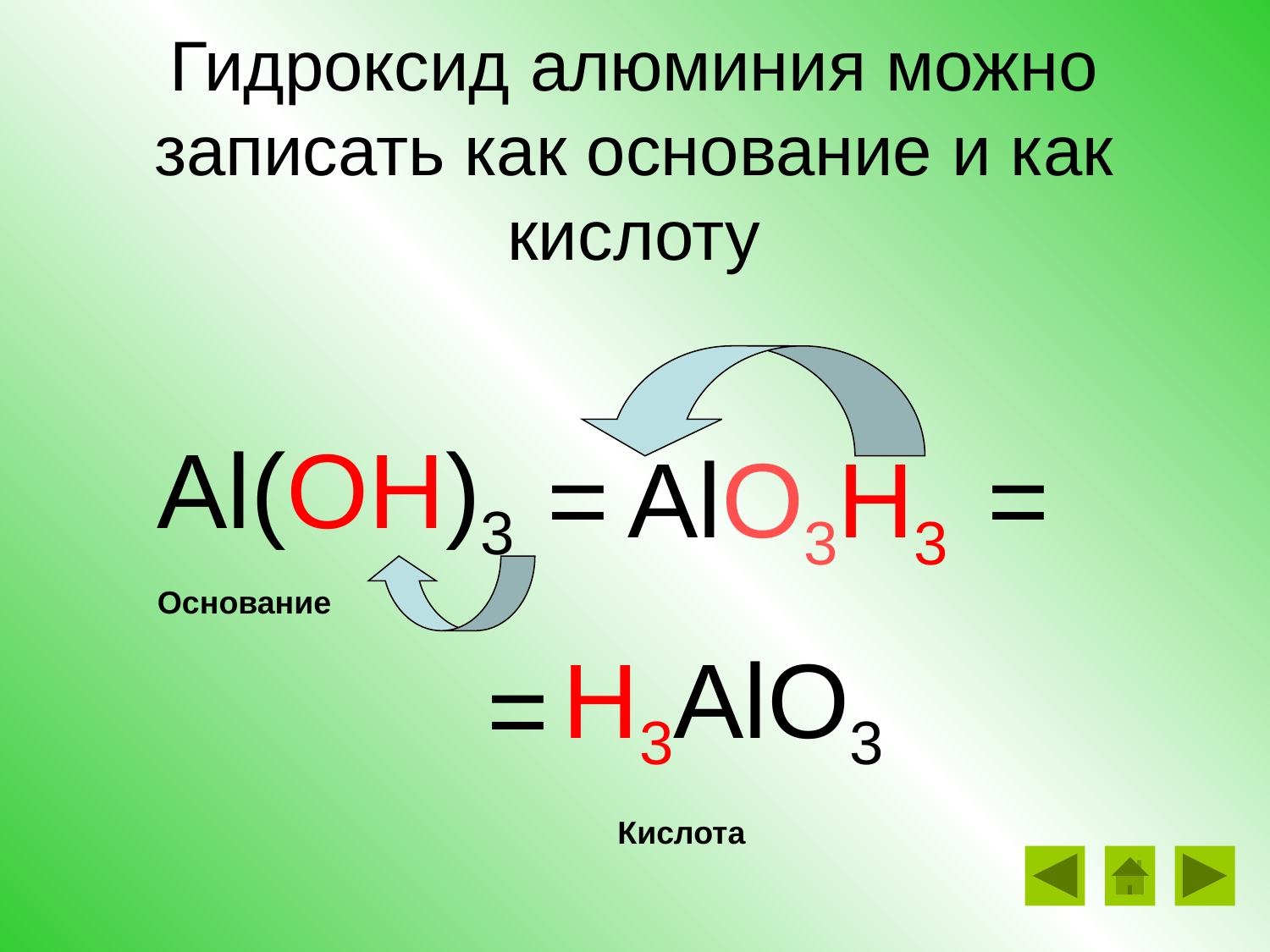

# Гидроксид алюминия можно записать как основание и как кислоту

Al(OH)3
=
AlO3H3
=

Основание
H3AlO3
=
Кислота